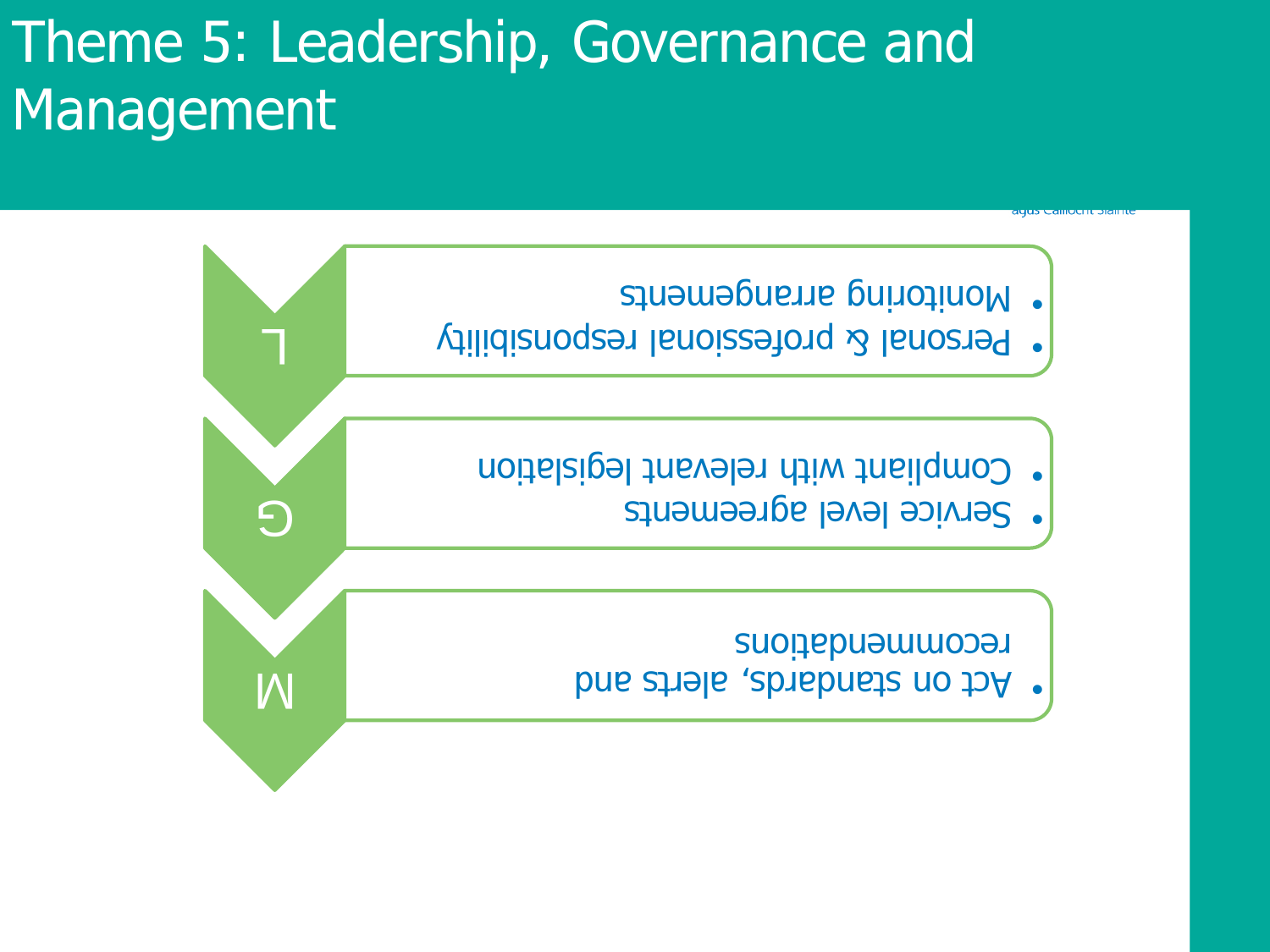

Theme 5: Leadership, Governance and Management

L
Personal & professional responsibility
Monitoring arrangements
G
Service level agreements
Compliant with relevant legislation
M
Act on standards, alerts and recommendations